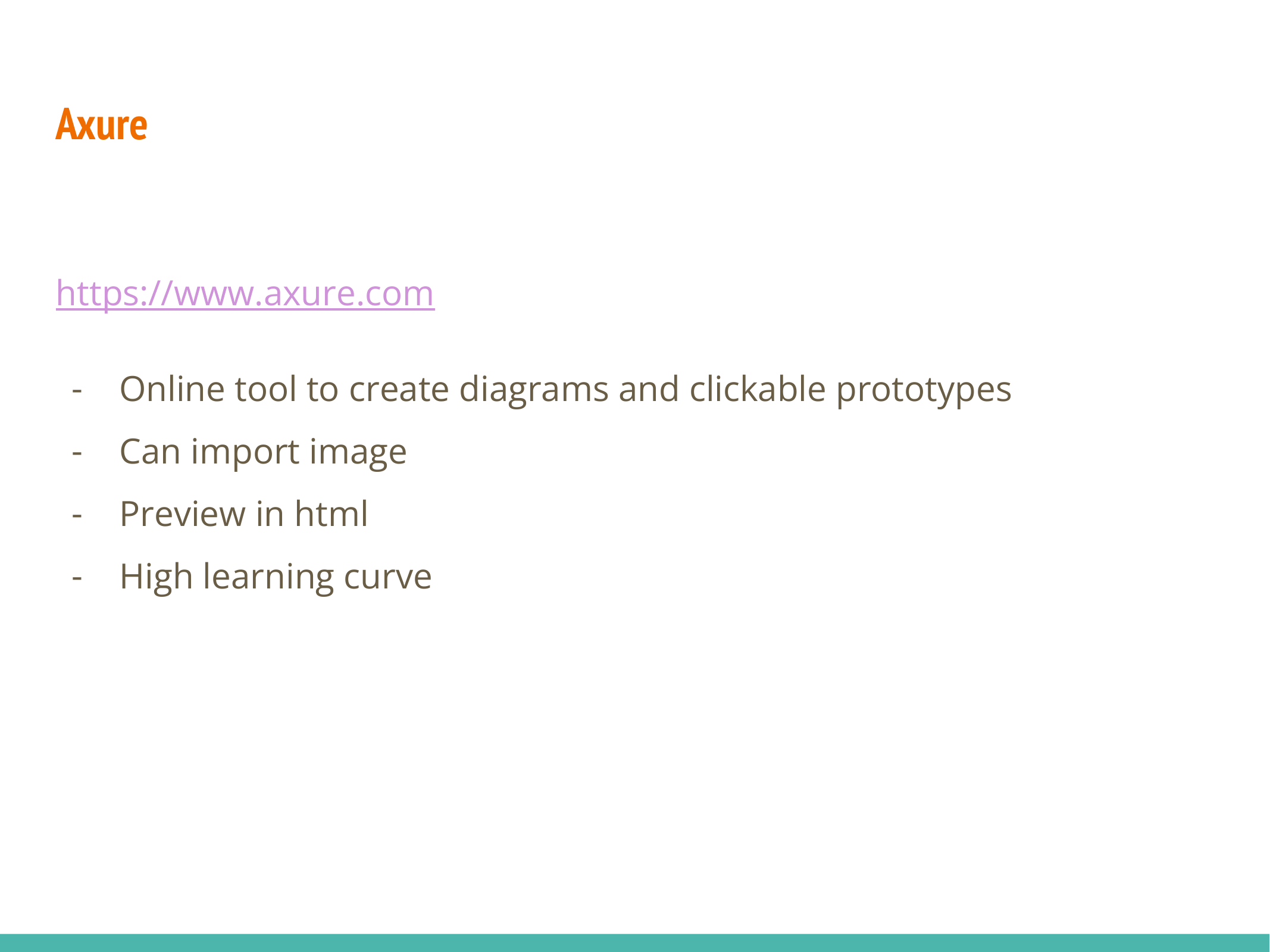

# Axure
https://www.axure.com
Online tool to create diagrams and clickable prototypes
Can import image
Preview in html
High learning curve